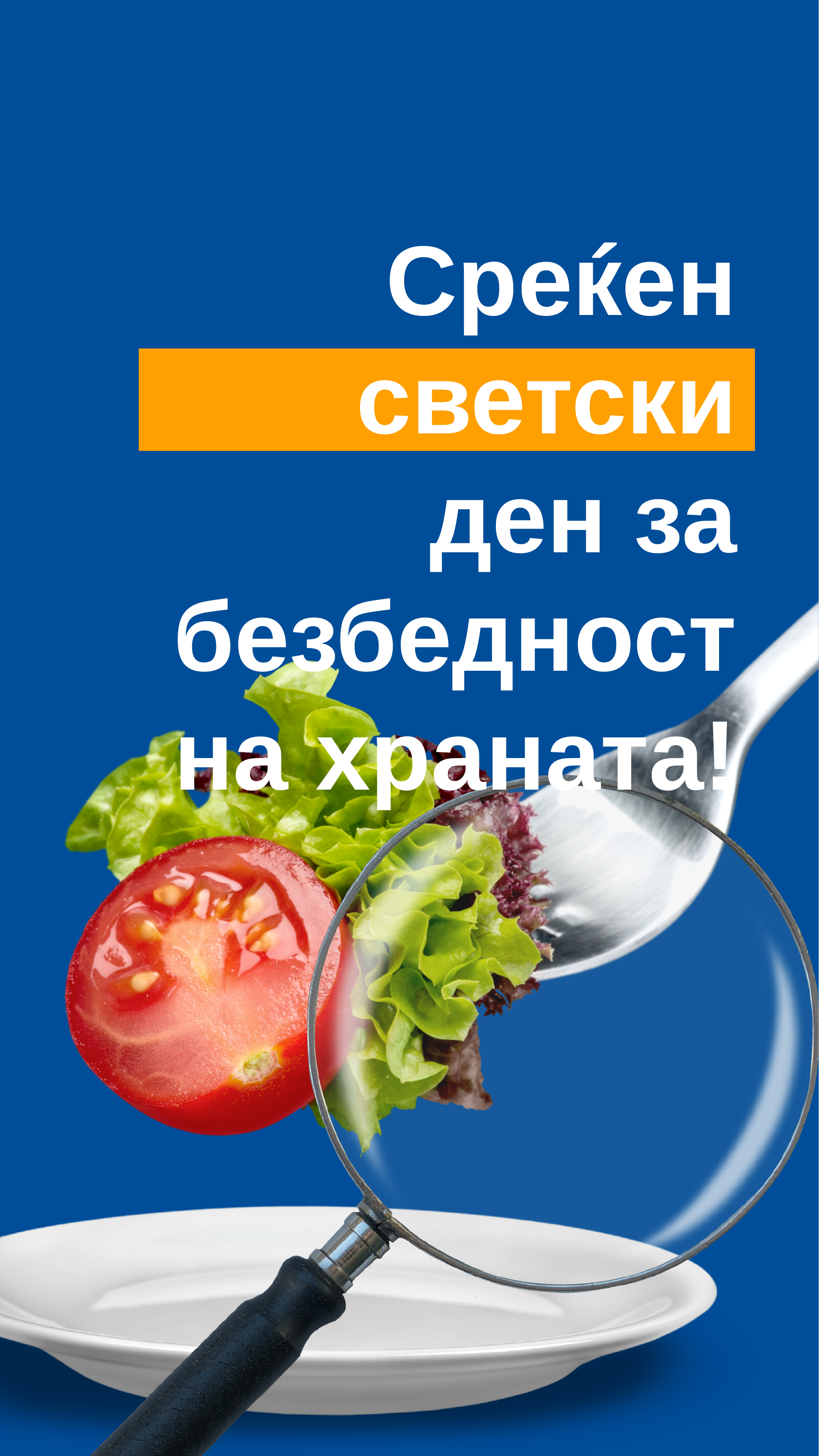

Среќен светски
ден за безбедност на храната!